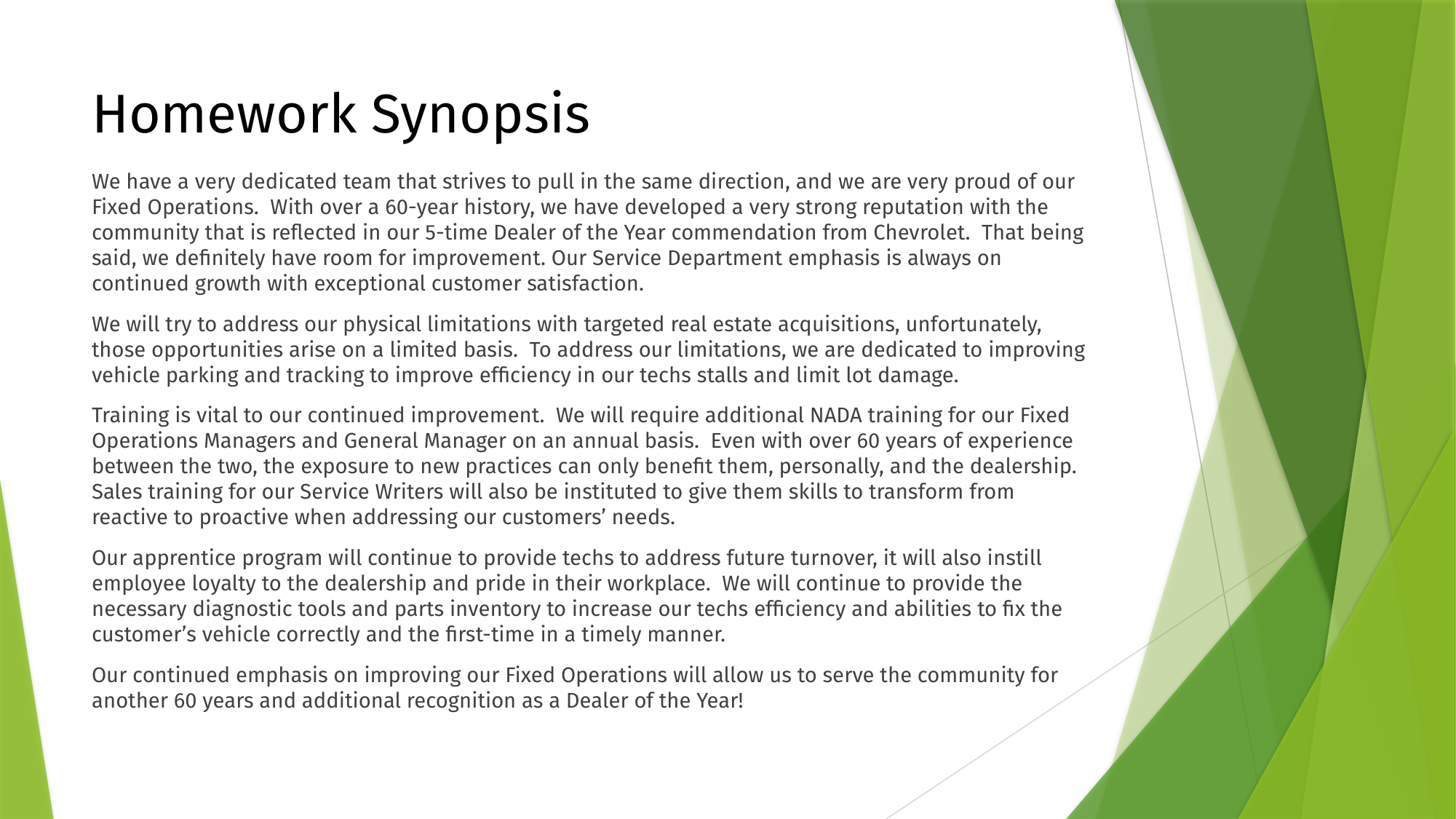

# Homework Synopsis
We have a very dedicated team that strives to pull in the same direction, and we are very proud of our Fixed Operations.  With over a 60-year history, we have developed a very strong reputation with the community that is reflected in our 5-time Dealer of the Year commendation from Chevrolet.  That being said, we definitely have room for improvement. Our Service Department emphasis is always on continued growth with exceptional customer satisfaction.
We will try to address our physical limitations with targeted real estate acquisitions, unfortunately, those opportunities arise on a limited basis.  To address our limitations, we are dedicated to improving vehicle parking and tracking to improve efficiency in our techs stalls and limit lot damage.
Training is vital to our continued improvement.  We will require additional NADA training for our Fixed Operations Managers and General Manager on an annual basis.  Even with over 60 years of experience between the two, the exposure to new practices can only benefit them, personally, and the dealership. Sales training for our Service Writers will also be instituted to give them skills to transform from reactive to proactive when addressing our customers’ needs.
Our apprentice program will continue to provide techs to address future turnover, it will also instill employee loyalty to the dealership and pride in their workplace.  We will continue to provide the necessary diagnostic tools and parts inventory to increase our techs efficiency and abilities to fix the customer’s vehicle correctly and the first-time in a timely manner.
Our continued emphasis on improving our Fixed Operations will allow us to serve the community for another 60 years and additional recognition as a Dealer of the Year!